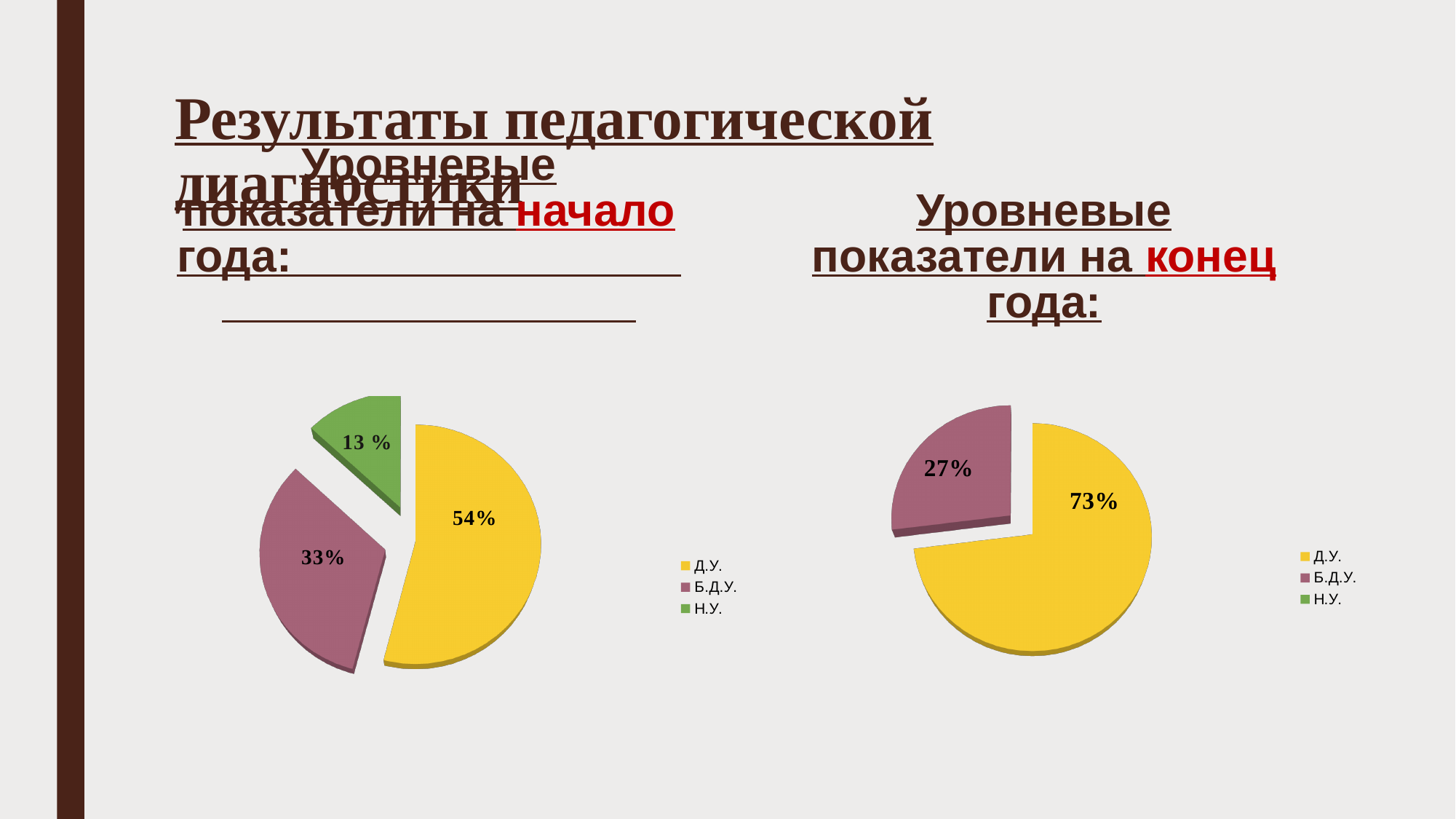

# Результаты педагогической диагностики
Уровневые показатели на начало года:

Уровневые показатели на конец года:

[unsupported chart]

[unsupported chart]